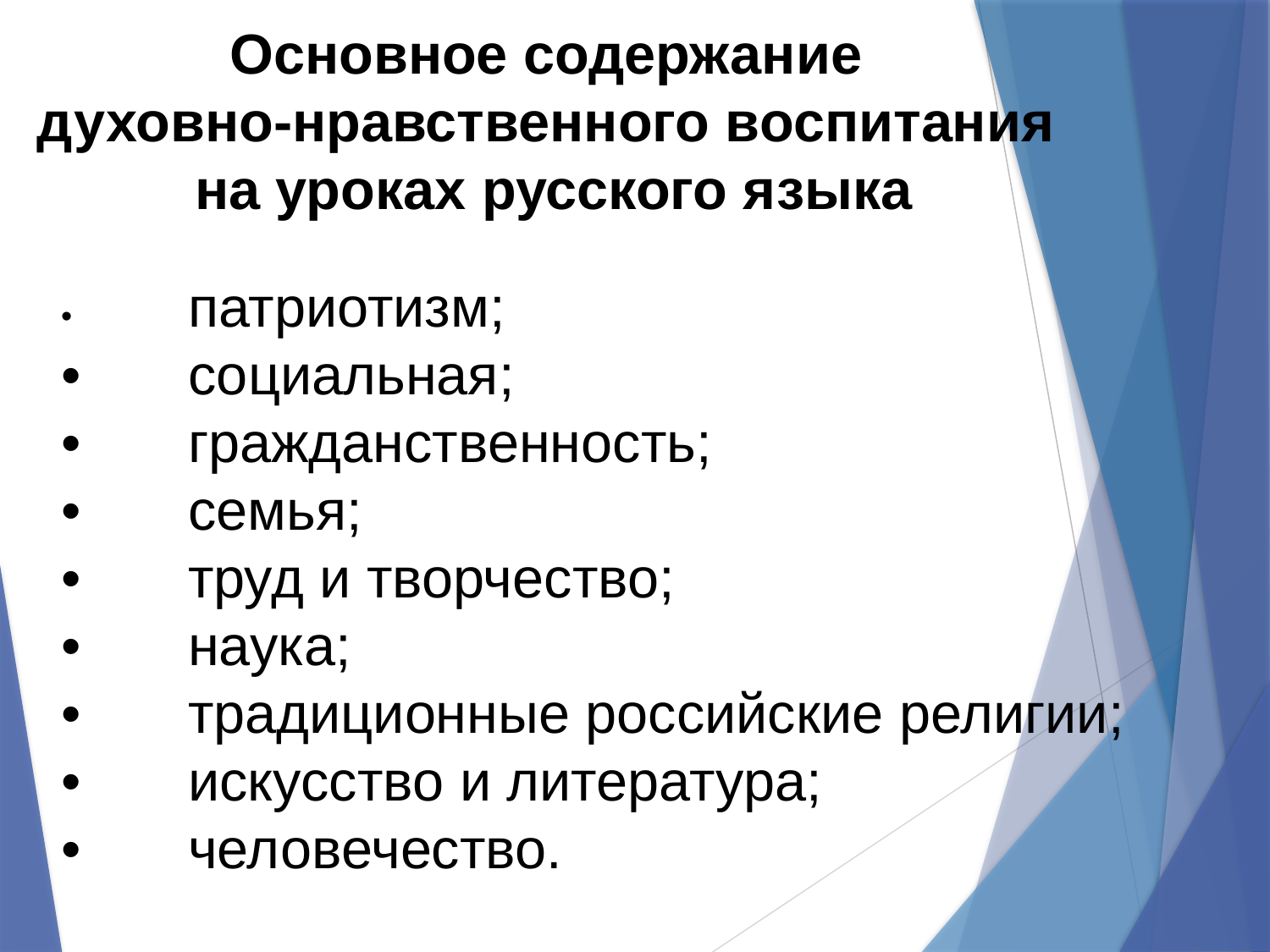

Основное содержание
духовно-нравственного воспитания
на уроках русского языка
•	патриотизм;
•	социальная;
•	гражданственность;
•	семья;
•	труд и творчество;
•	наука;
•	традиционные российские религии;
•	искусство и литература;
•	человечество.